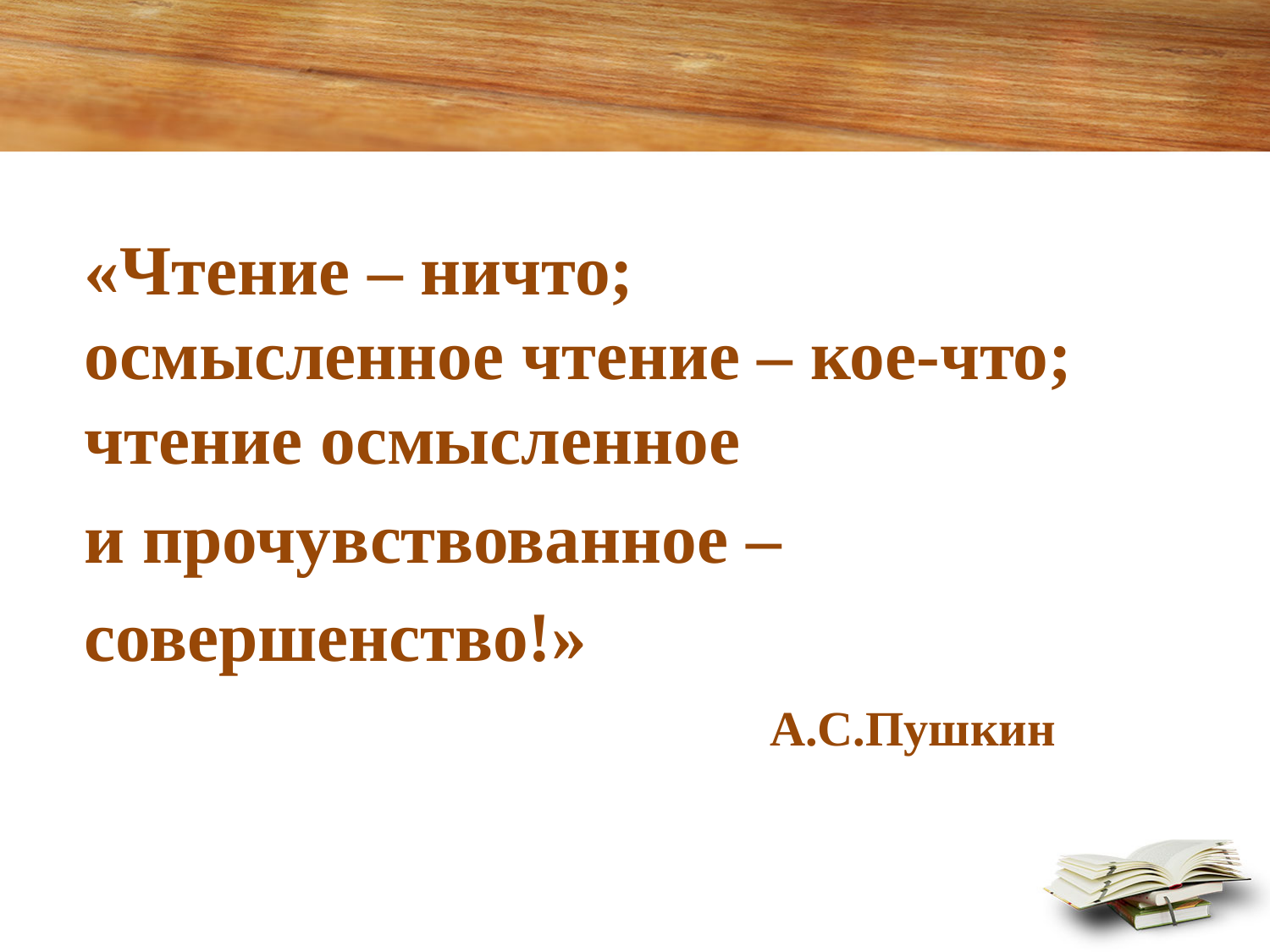

#
«Чтение – ничто;
осмысленное чтение – кое-что;
чтение осмысленное
и прочувствованное –
совершенство!»
                                       А.С.Пушкин